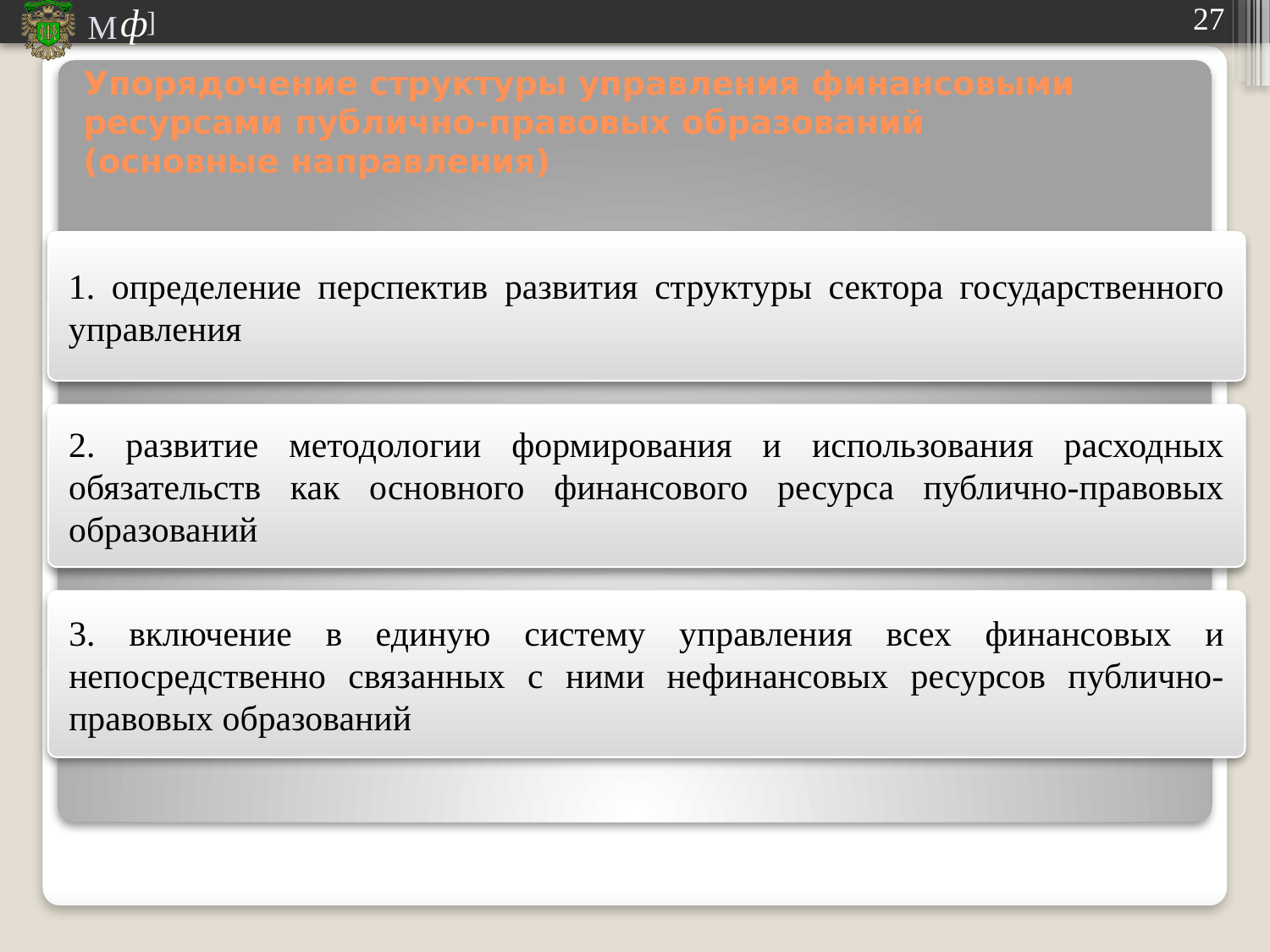

# Упорядочение структуры управления финансовыми ресурсами публично-правовых образований (основные направления)
1. определение перспектив развития структуры сектора государственного управления
2. развитие методологии формирования и использования расходных обязательств как основного финансового ресурса публично-правовых образований
3. включение в единую систему управления всех финансовых и непосредственно связанных с ними нефинансовых ресурсов публично-правовых образований